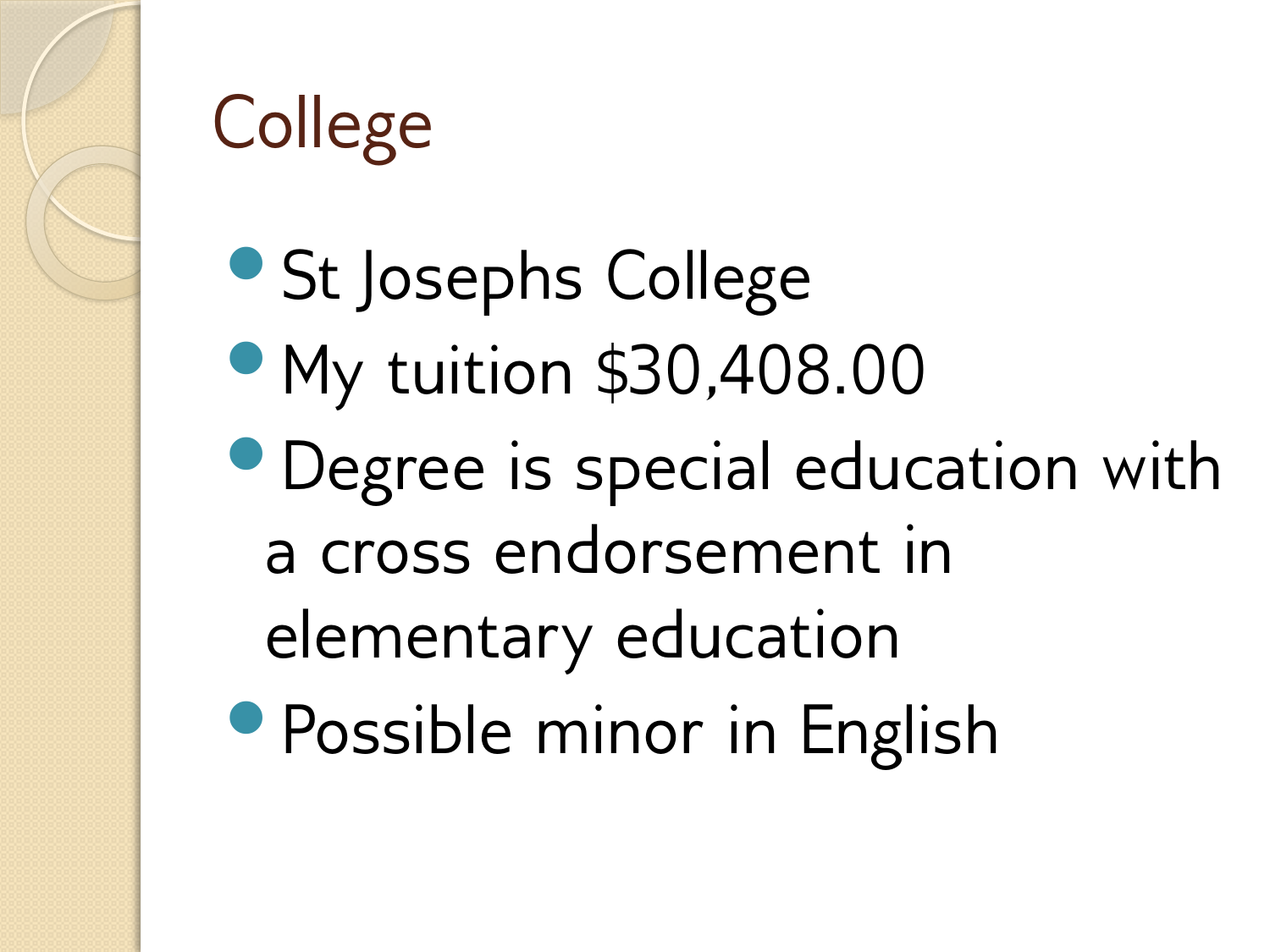

# College
St Josephs College
My tuition $30,408.00
Degree is special education with a cross endorsement in elementary education
Possible minor in English